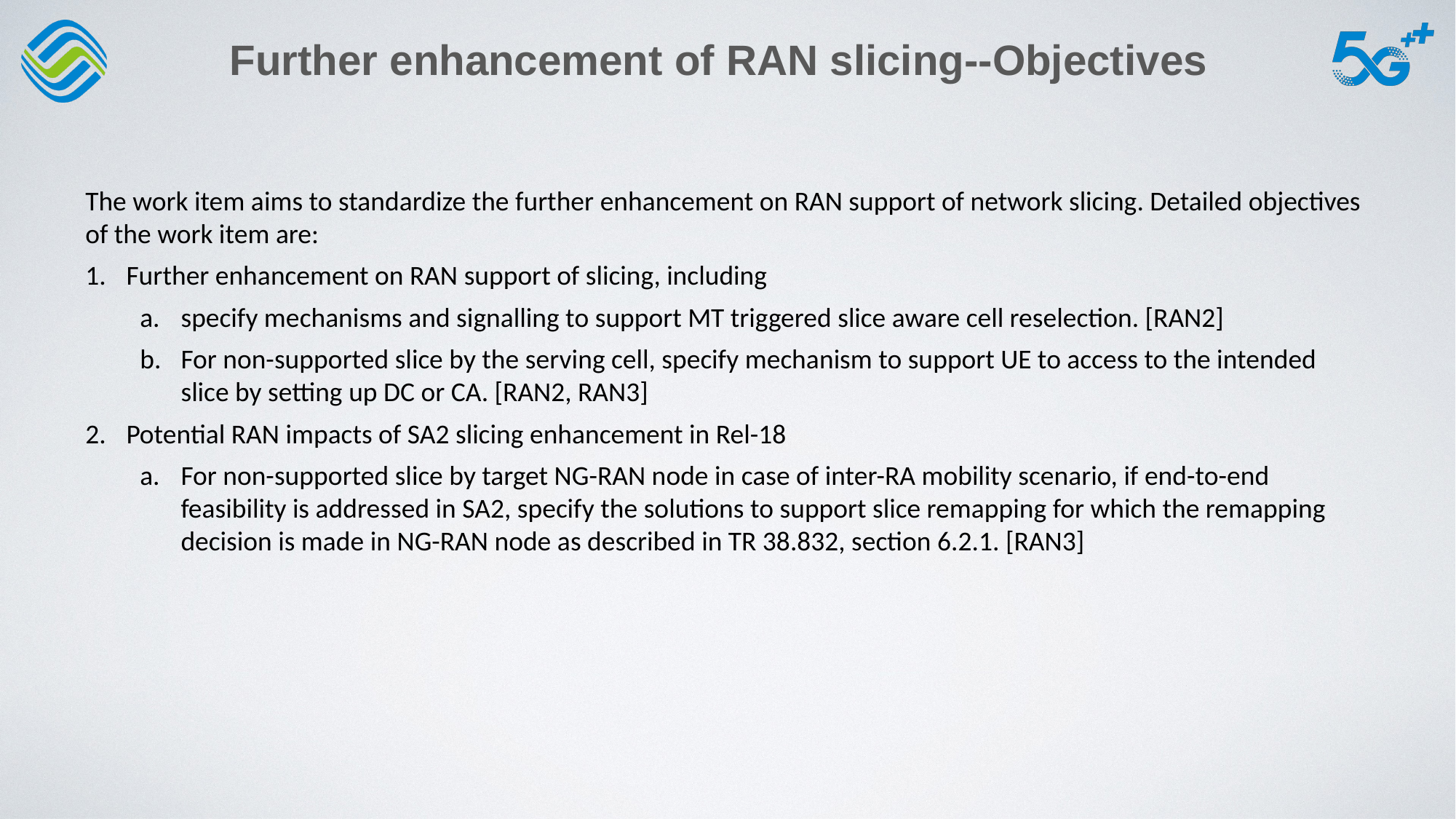

Further enhancement of RAN slicing--Objectives
The work item aims to standardize the further enhancement on RAN support of network slicing. Detailed objectives of the work item are:
Further enhancement on RAN support of slicing, including
specify mechanisms and signalling to support MT triggered slice aware cell reselection. [RAN2]
For non-supported slice by the serving cell, specify mechanism to support UE to access to the intended slice by setting up DC or CA. [RAN2, RAN3]
Potential RAN impacts of SA2 slicing enhancement in Rel-18
For non-supported slice by target NG-RAN node in case of inter-RA mobility scenario, if end-to-end feasibility is addressed in SA2, specify the solutions to support slice remapping for which the remapping decision is made in NG-RAN node as described in TR 38.832, section 6.2.1. [RAN3]